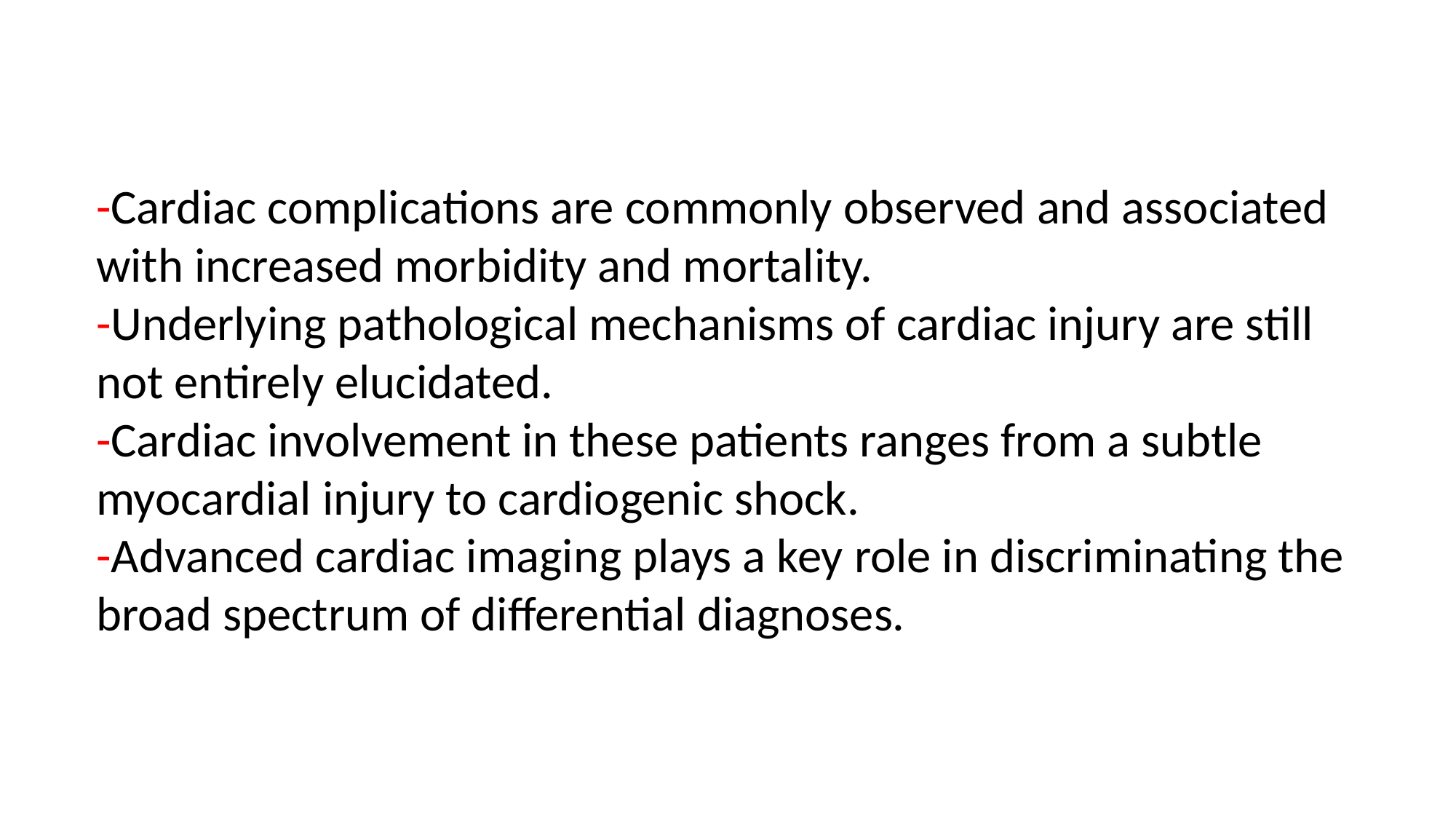

-Cardiac complications are commonly observed and associated with increased morbidity and mortality.
-Underlying pathological mechanisms of cardiac injury are still not entirely elucidated.
-Cardiac involvement in these patients ranges from a subtle myocardial injury to cardiogenic shock.
-Advanced cardiac imaging plays a key role in discriminating the broad spectrum of differential diagnoses.